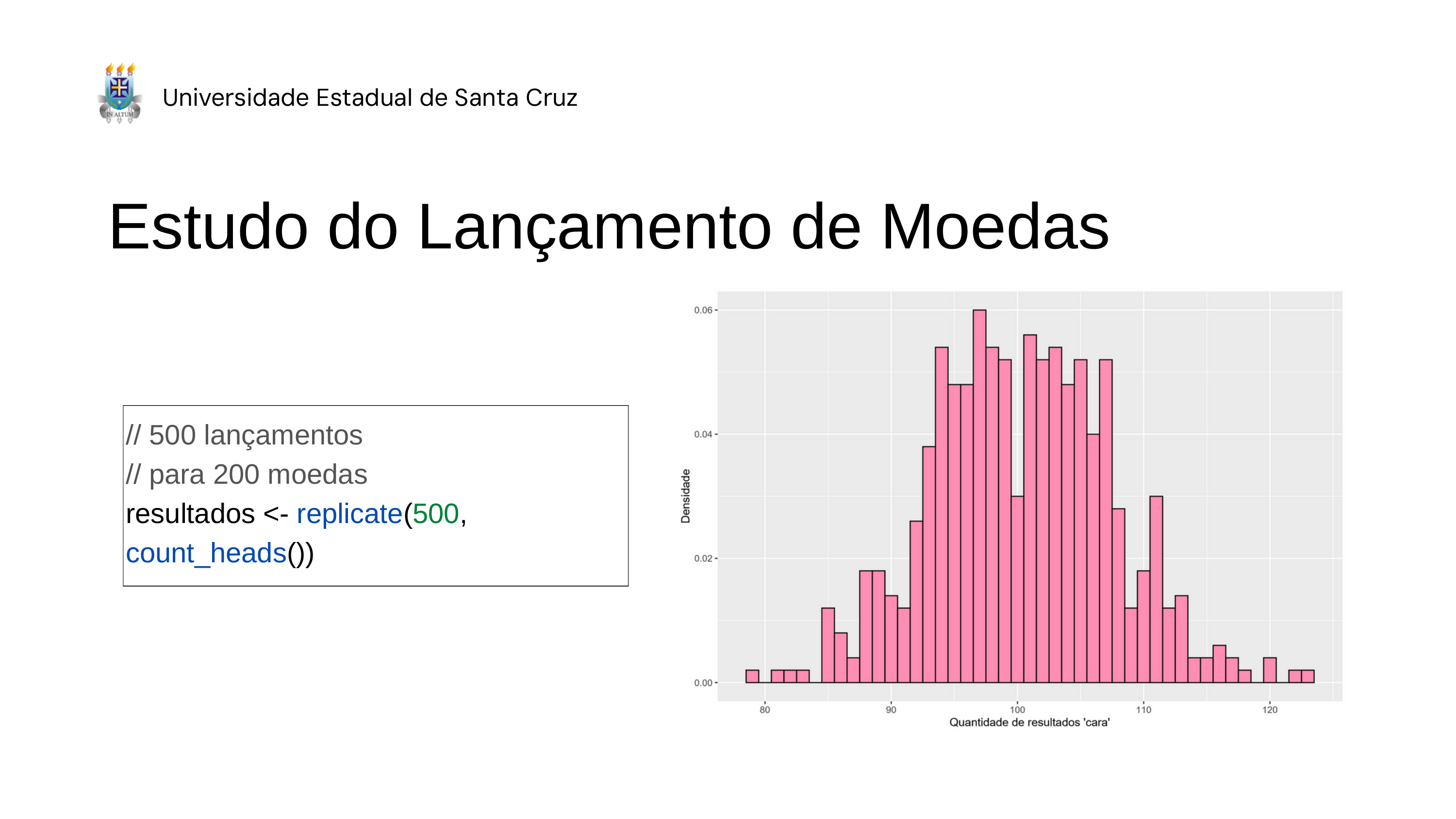

Universidade Estadual de Santa Cruz
Estudo do Lançamento de Moedas

// 500 lançamentos
// para 200 moedas
resultados <- replicate(500, count_heads())